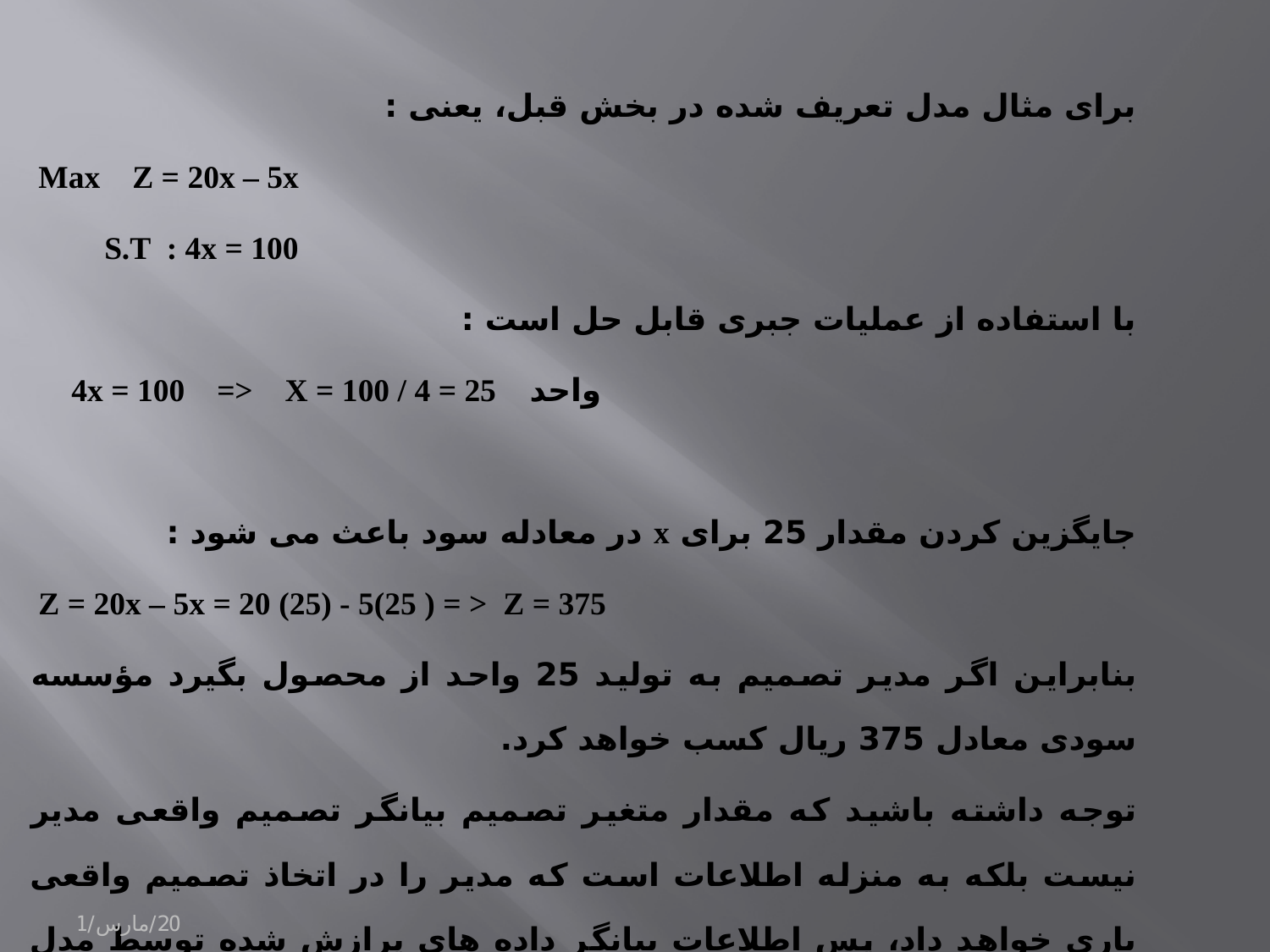

برای مثال مدل تعریف شده در بخش قبل، یعنی :
                                Max    Z = 20x – 5x
                             S.T  : 4x = 100
با استفاده از عملیات جبری قابل حل است :
          واحد   4x = 100    =>    X = 100 / 4 = 25

جایگزین کردن مقدار 25 برای x در معادله سود باعث می شود :
           Z = 20x – 5x = 20 (25) - 5(25 ) = >  Z = 375
بنابراین اگر مدیر تصمیم به تولید 25 واحد از محصول بگیرد مؤسسه سودی معادل 375 ریال کسب خواهد کرد.
توجه داشته باشید که مقدار متغیر تصمیم بیانگر تصمیم واقعی مدیر نیست بلکه به منزله اطلاعات است که مدیر را در اتخاذ تصمیم واقعی یاری خواهد داد، پس اطلاعات بیانگر داده های پرازش شده توسط مدل خطی شده می باشند.
20/مارس/1